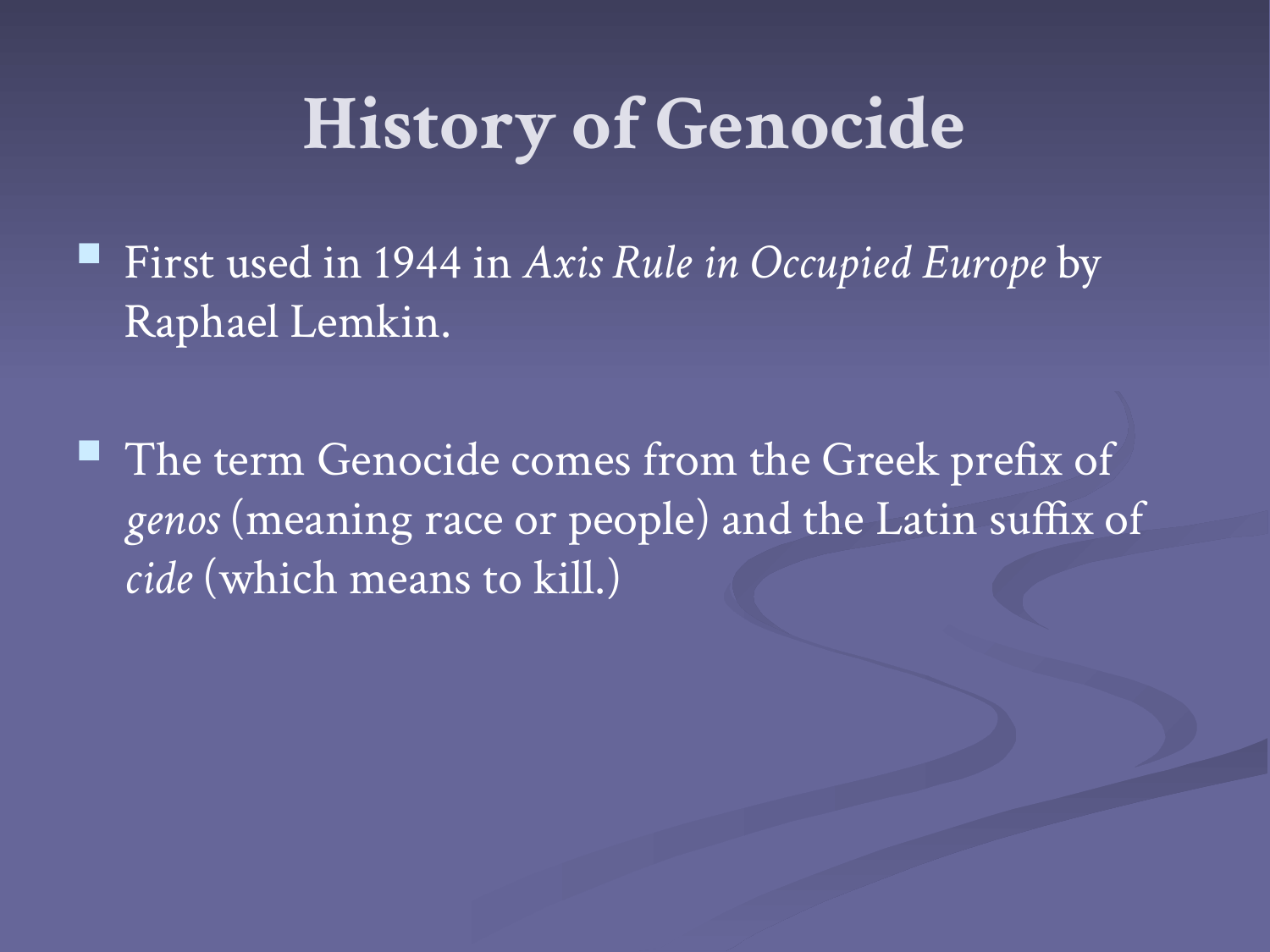

# History of Genocide
First used in 1944 in Axis Rule in Occupied Europe by Raphael Lemkin.

The term Genocide comes from the Greek prefix of genos (meaning race or people) and the Latin suffix of cide (which means to kill.)